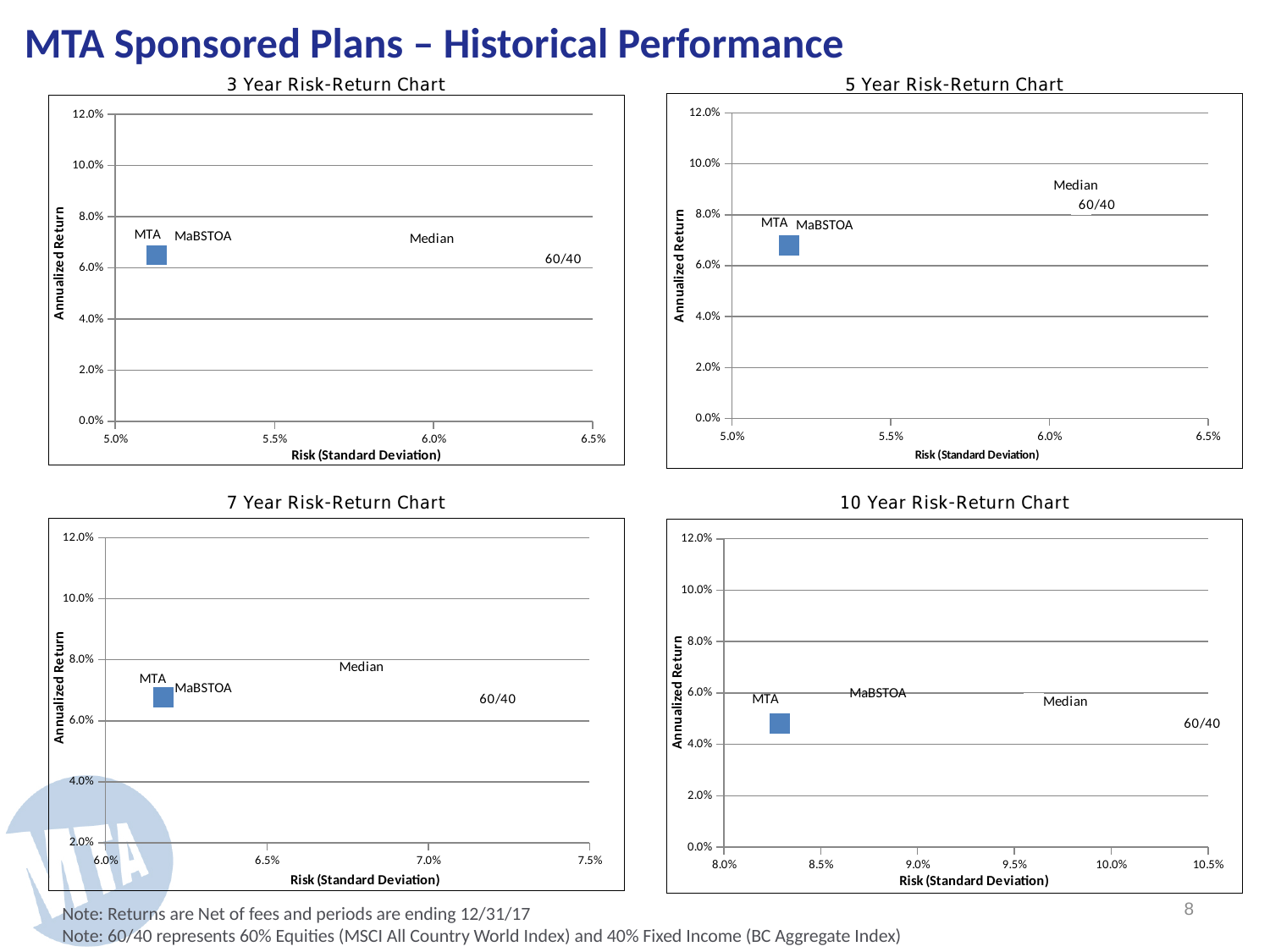

MTA Sponsored Plans – Historical Performance
3 Year Risk-Return Chart
5 Year Risk-Return Chart

### Chart

| Category | MaBSTOA | MTA | Median Public Fund | 60/40 |
|---|---|---|---|---|

### Chart

| Category | MaBSTOA | MTA | Median Public Fund | 60/40 |
|---|---|---|---|---|
7 Year Risk-Return Chart
10 Year Risk-Return Chart

### Chart

| Category | MaBSTOA | MTA | Median Public Fund | 60/40 |
|---|---|---|---|---|

### Chart

| Category | MaBSTOA | MTA | Median Public Fund | 60/40 |
|---|---|---|---|---|
8
Note: Returns are Net of fees and periods are ending 12/31/17
Note: 60/40 represents 60% Equities (MSCI All Country World Index) and 40% Fixed Income (BC Aggregate Index)